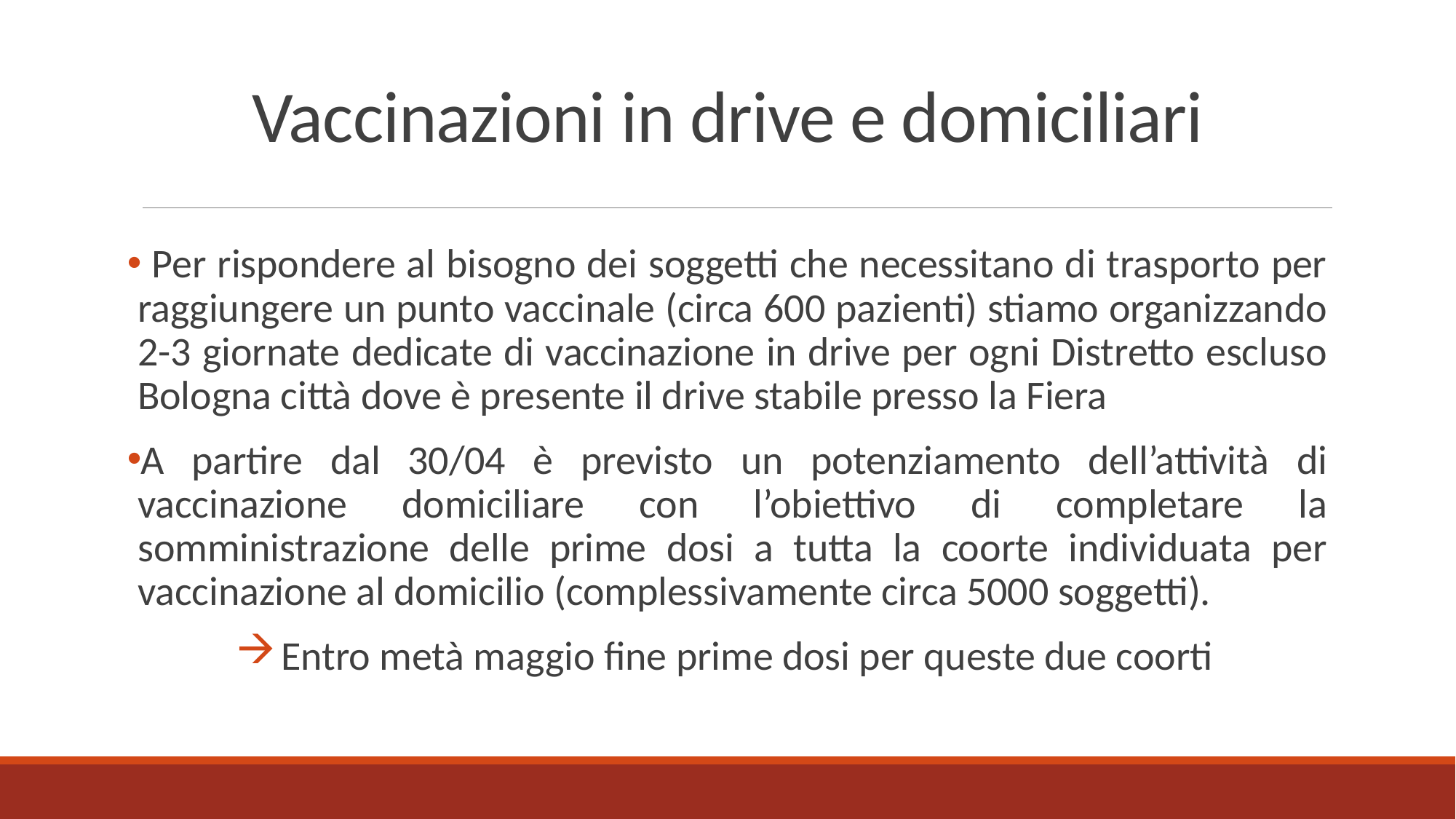

# Vaccinazioni in drive e domiciliari
 Per rispondere al bisogno dei soggetti che necessitano di trasporto per raggiungere un punto vaccinale (circa 600 pazienti) stiamo organizzando 2-3 giornate dedicate di vaccinazione in drive per ogni Distretto escluso Bologna città dove è presente il drive stabile presso la Fiera
A partire dal 30/04 è previsto un potenziamento dell’attività di vaccinazione domiciliare con l’obiettivo di completare la somministrazione delle prime dosi a tutta la coorte individuata per vaccinazione al domicilio (complessivamente circa 5000 soggetti).
Entro metà maggio fine prime dosi per queste due coorti